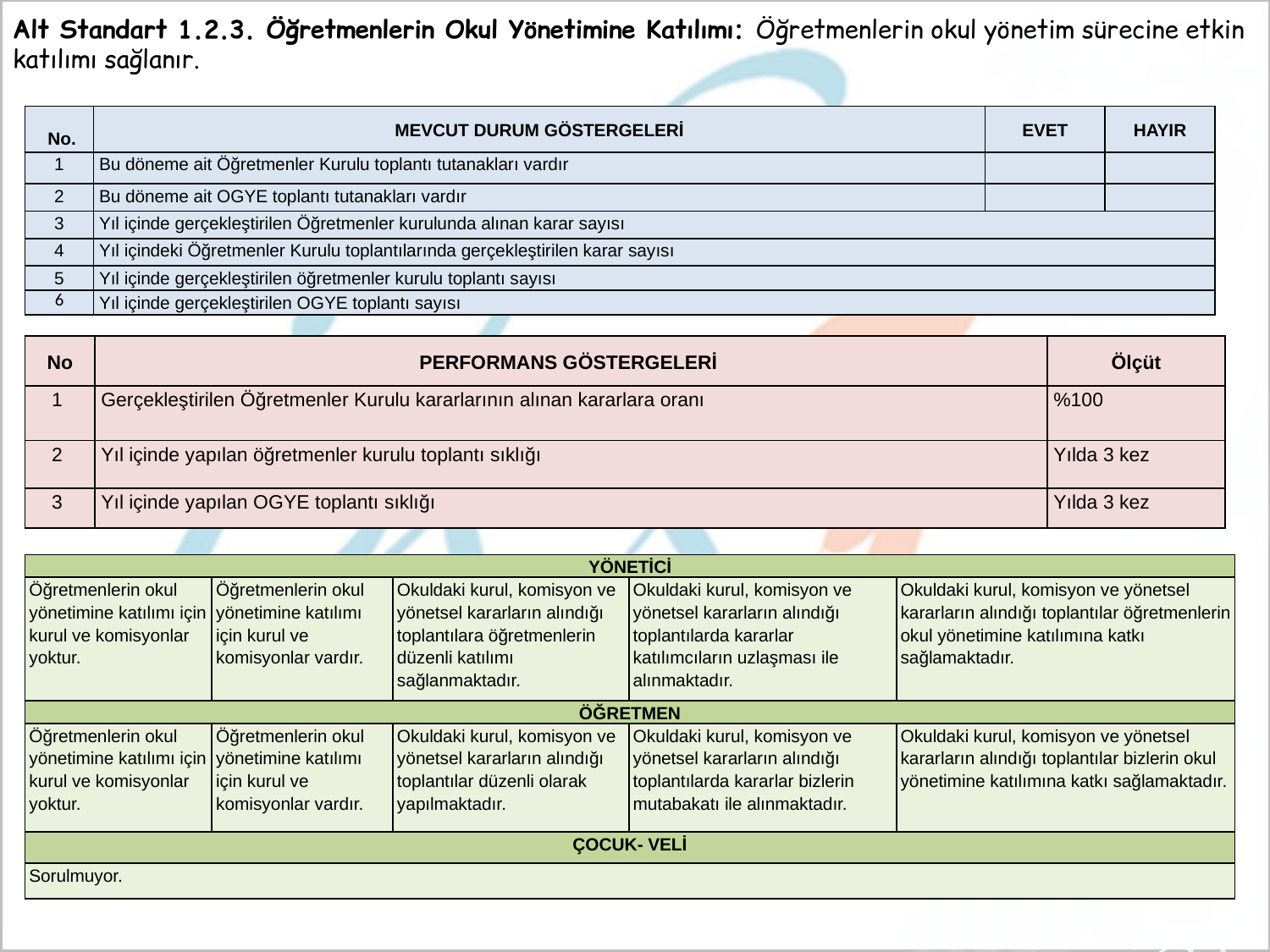

# Alt Standart 1.2.3. Öğretmenlerin Okul Yönetimine Katılımı: Öğretmenlerin okul yönetim sürecine etkin katılımı sağlanır.
| No. | MEVCUT DURUM GÖSTERGELERİ | EVET | HAYIR |
| --- | --- | --- | --- |
| 1 | Bu döneme ait Öğretmenler Kurulu toplantı tutanakları vardır |  |  |
| 2 | Bu döneme ait OGYE toplantı tutanakları vardır |  |  |
| 3 | Yıl içinde gerçekleştirilen Öğretmenler kurulunda alınan karar sayısı |  |  |
| 4 | Yıl içindeki Öğretmenler Kurulu toplantılarında gerçekleştirilen karar sayısı |  |  |
| 5 | Yıl içinde gerçekleştirilen öğretmenler kurulu toplantı sayısı |  |  |
| 6 | Yıl içinde gerçekleştirilen OGYE toplantı sayısı |  |  |
| No | PERFORMANS GÖSTERGELERİ | Ölçüt |
| --- | --- | --- |
| 1 | Gerçekleştirilen Öğretmenler Kurulu kararlarının alınan kararlara oranı | %100 |
| 2 | Yıl içinde yapılan öğretmenler kurulu toplantı sıklığı | Yılda 3 kez |
| 3 | Yıl içinde yapılan OGYE toplantı sıklığı | Yılda 3 kez |
| YÖNETİCİ |  |  |  |  |
| --- | --- | --- | --- | --- |
| Öğretmenlerin okul yönetimine katılımı için kurul ve komisyonlar yoktur. | Öğretmenlerin okul yönetimine katılımı için kurul ve komisyonlar vardır. | Okuldaki kurul, komisyon ve yönetsel kararların alındığı toplantılara öğretmenlerin düzenli katılımı sağlanmaktadır. | Okuldaki kurul, komisyon ve yönetsel kararların alındığı toplantılarda kararlar katılımcıların uzlaşması ile alınmaktadır. | Okuldaki kurul, komisyon ve yönetsel kararların alındığı toplantılar öğretmenlerin okul yönetimine katılımına katkı sağlamaktadır. |
| ÖĞRETMEN |  |  |  |  |
| Öğretmenlerin okul yönetimine katılımı için kurul ve komisyonlar yoktur. | Öğretmenlerin okul yönetimine katılımı için kurul ve komisyonlar vardır. | Okuldaki kurul, komisyon ve yönetsel kararların alındığı toplantılar düzenli olarak yapılmaktadır. | Okuldaki kurul, komisyon ve yönetsel kararların alındığı toplantılarda kararlar bizlerin mutabakatı ile alınmaktadır. | Okuldaki kurul, komisyon ve yönetsel kararların alındığı toplantılar bizlerin okul yönetimine katılımına katkı sağlamaktadır. |
| ÇOCUK- VELİ |  |  |  |  |
| Sorulmuyor. |  |  |  |  |